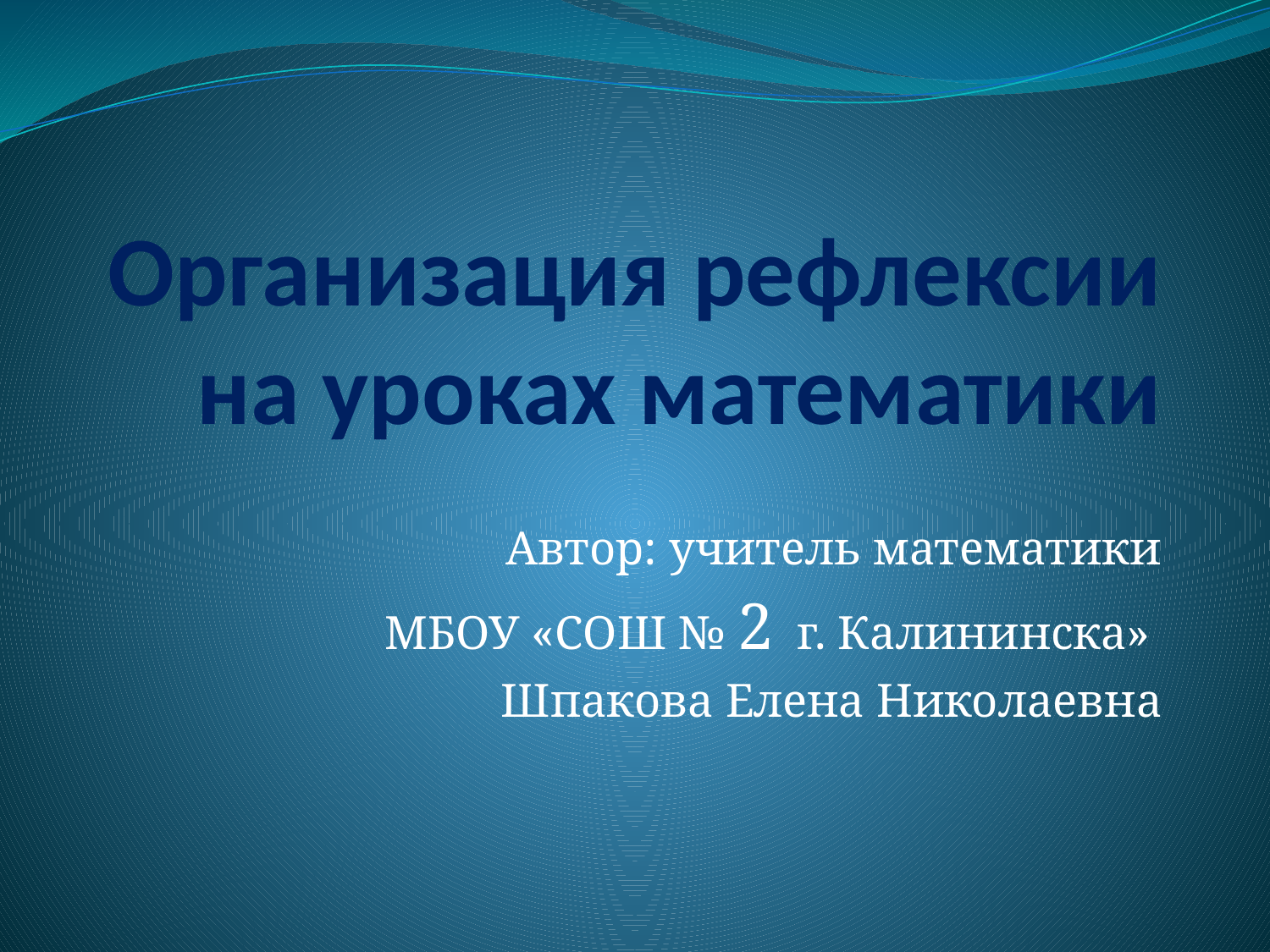

# Организация рефлексии на уроках математики

Автор: учитель математики
МБОУ «СОШ № 2  г. Калининска»
Шпакова Елена Николаевна